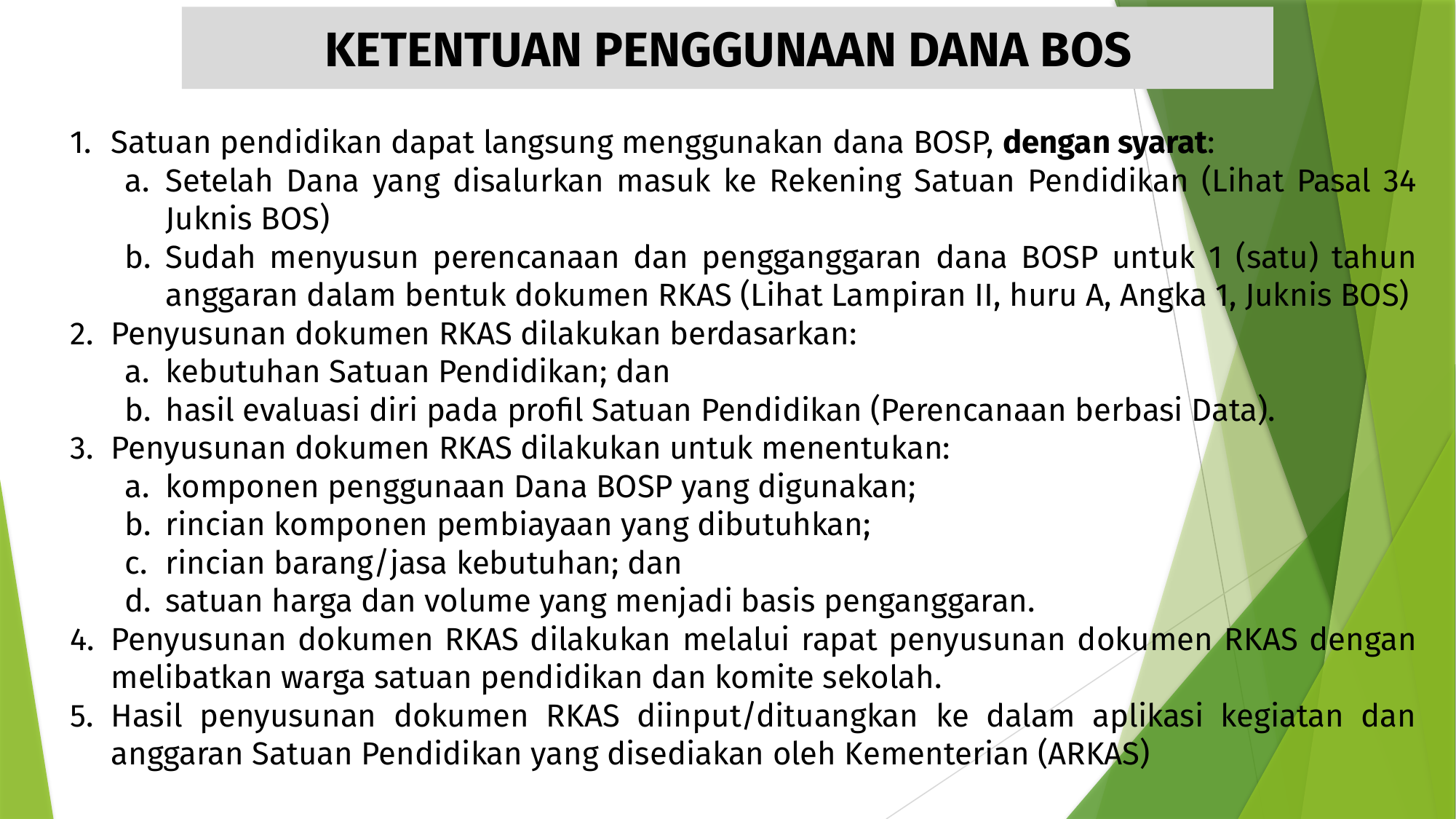

KETENTUAN PENGGUNAAN DANA BOS
Satuan pendidikan dapat langsung menggunakan dana BOSP, dengan syarat:
Setelah Dana yang disalurkan masuk ke Rekening Satuan Pendidikan (Lihat Pasal 34 Juknis BOS)
Sudah menyusun perencanaan dan pengganggaran dana BOSP untuk 1 (satu) tahun anggaran dalam bentuk dokumen RKAS (Lihat Lampiran II, huru A, Angka 1, Juknis BOS)
Penyusunan dokumen RKAS dilakukan berdasarkan:
kebutuhan Satuan Pendidikan; dan
hasil evaluasi diri pada profil Satuan Pendidikan (Perencanaan berbasi Data).
Penyusunan dokumen RKAS dilakukan untuk menentukan:
komponen penggunaan Dana BOSP yang digunakan;
rincian komponen pembiayaan yang dibutuhkan;
rincian barang/jasa kebutuhan; dan
satuan harga dan volume yang menjadi basis penganggaran.
Penyusunan dokumen RKAS dilakukan melalui rapat penyusunan dokumen RKAS dengan melibatkan warga satuan pendidikan dan komite sekolah.
Hasil penyusunan dokumen RKAS diinput/dituangkan ke dalam aplikasi kegiatan dan anggaran Satuan Pendidikan yang disediakan oleh Kementerian (ARKAS)